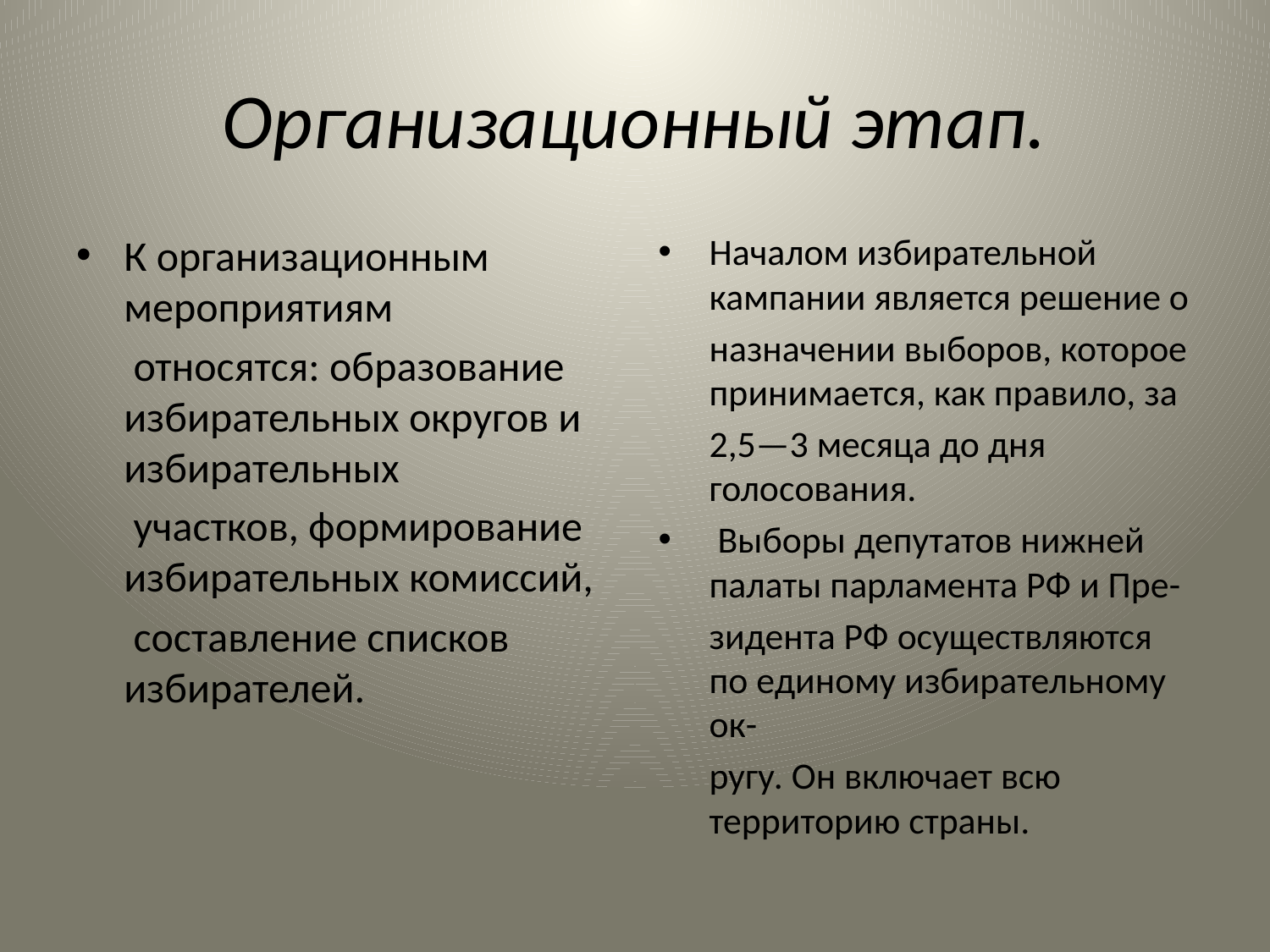

# Организационный этап.
К организационным мероприятиям
      относятся: образование избирательных округов и избирательных
      участков, формирование избирательных комиссий,
      составление списков избирателей.
Началом избирательной кампании является решение о
      назначении выборов, которое принимается, как правило, за
      2,5—3 месяца до дня голосования.
 Выборы депутатов нижней палаты парламента РФ и Пре-
      зидента РФ осуществляются по единому избирательному ок-
      ругу. Он включает всю территорию страны.